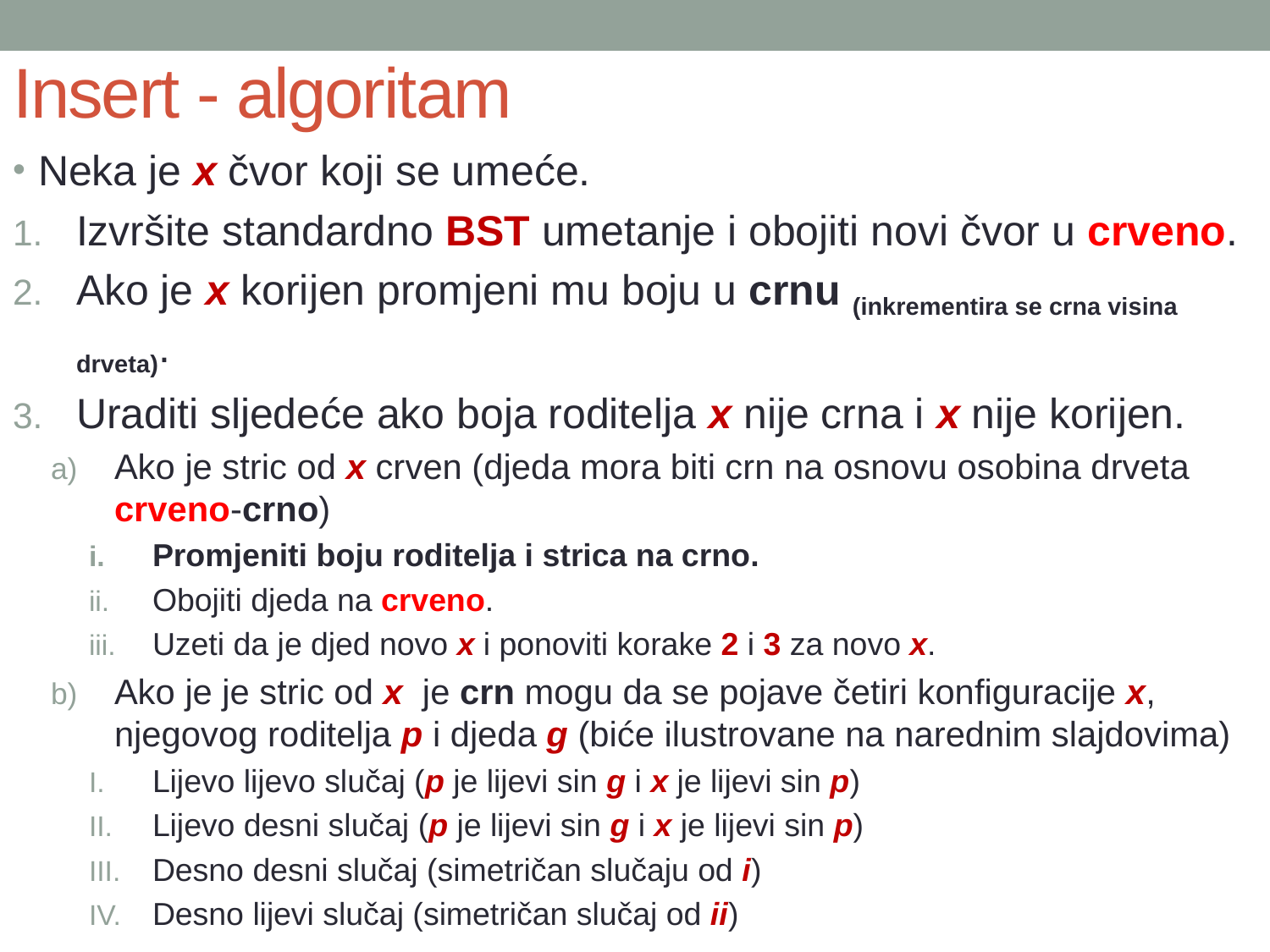

# Insert - algoritam
Neka je x čvor koji se umeće.
Izvršite standardno BST umetanje i obojiti novi čvor u crveno.
Ako je x korijen promjeni mu boju u crnu (inkrementira se crna visina drveta).
Uraditi sljedeće ako boja roditelja x nije crna i x nije korijen.
Ako je stric od x crven (djeda mora biti crn na osnovu osobina drveta crveno-crno)
Promjeniti boju roditelja i strica na crno.
Obojiti djeda na crveno.
Uzeti da je djed novo x i ponoviti korake 2 i 3 za novo x.
Ako je je stric od x  je crn mogu da se pojave četiri konfiguracije x, njegovog roditelja p i djeda g (biće ilustrovane na narednim slajdovima)
Lijevo lijevo slučaj (p je lijevi sin g i x je lijevi sin p)
Lijevo desni slučaj (p je lijevi sin g i x je lijevi sin p)
Desno desni slučaj (simetričan slučaju od i)
Desno lijevi slučaj (simetričan slučaj od ii)